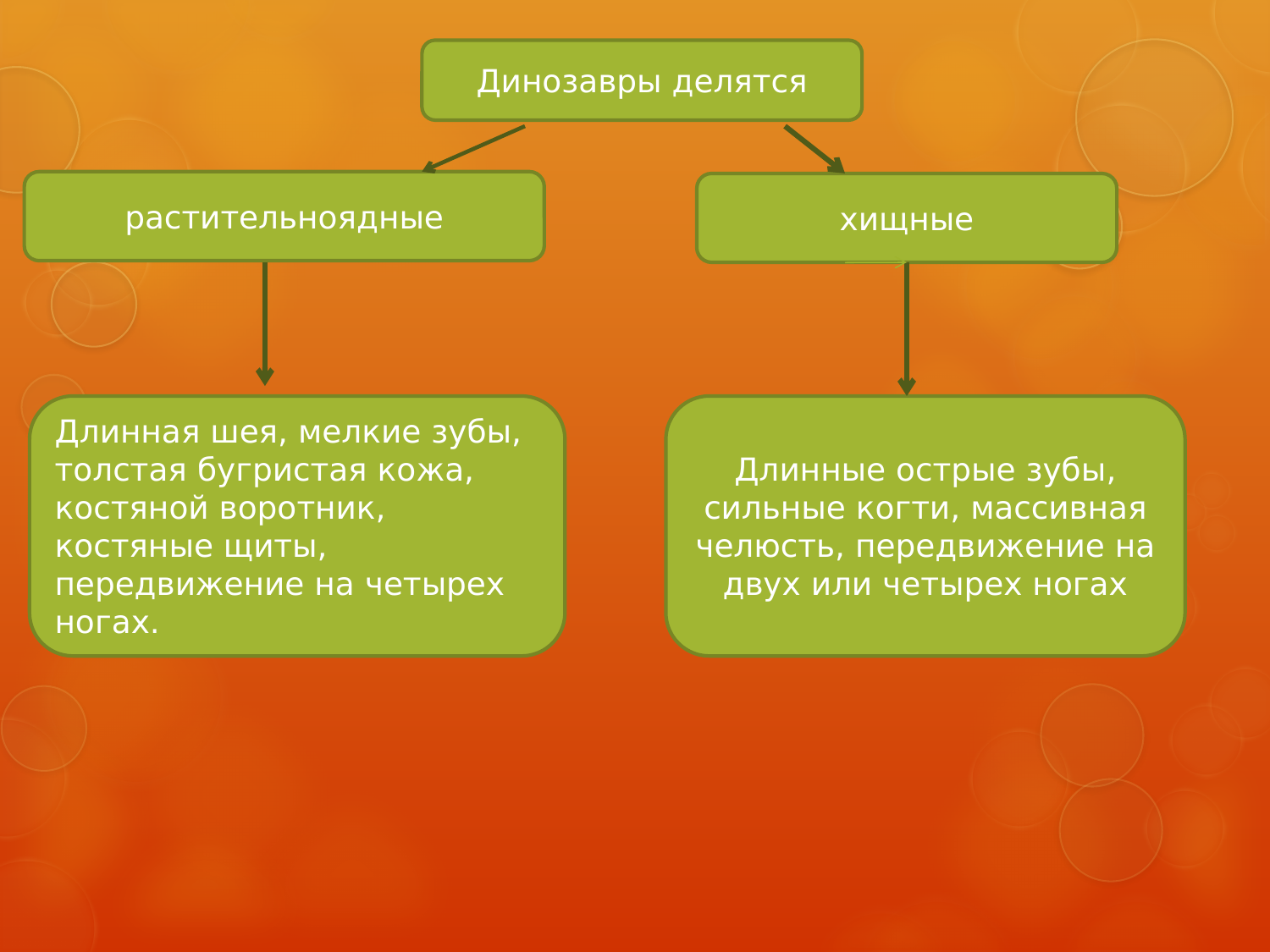

Динозавры делятся
растительноядные
хищные
Длинная шея, мелкие зубы, толстая бугристая кожа, костяной воротник, костяные щиты, передвижение на четырех ногах.
Длинные острые зубы, сильные когти, массивная челюсть, передвижение на двух или четырех ногах